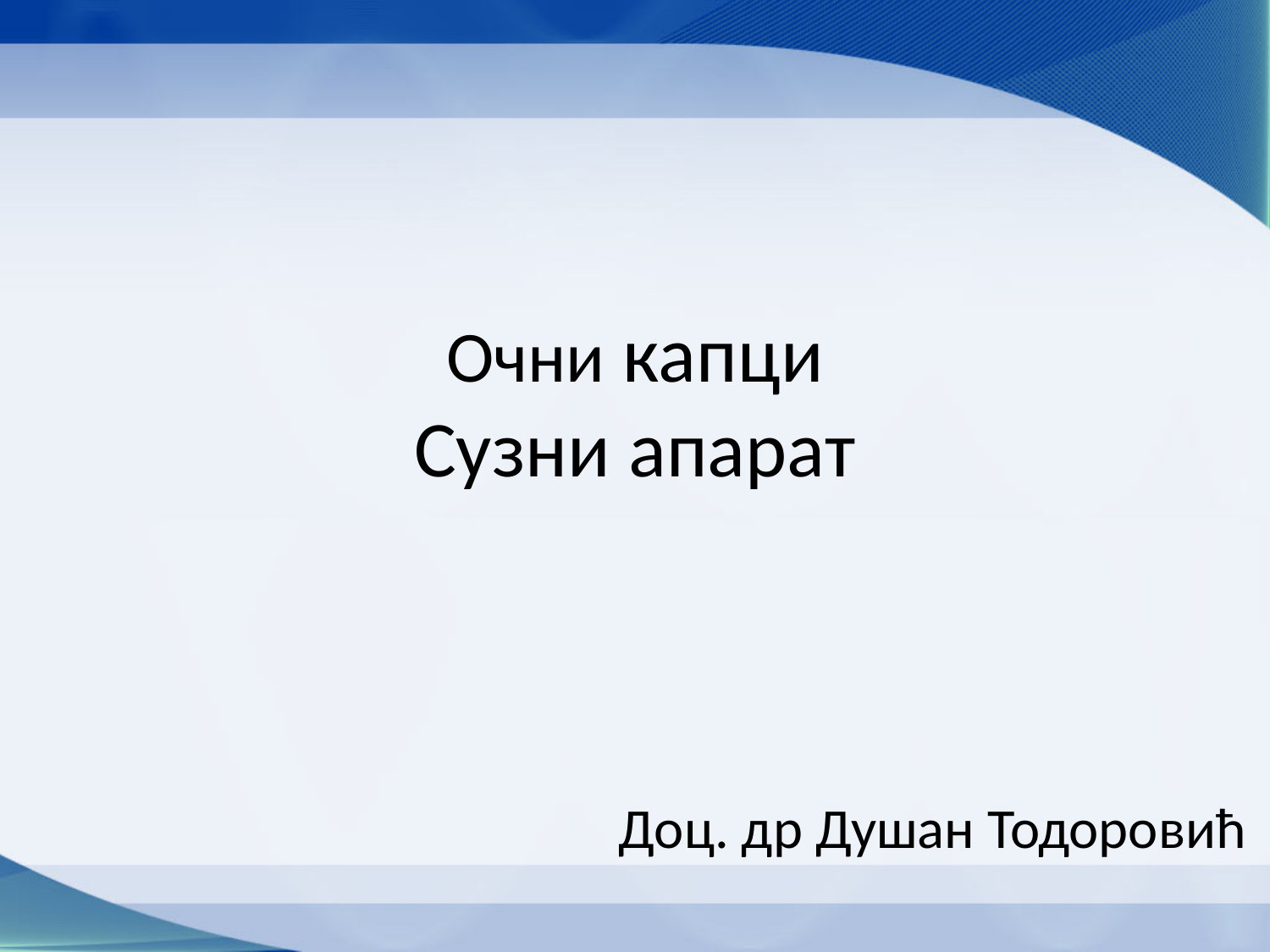

# Очни капци Сузни апарат
Доц. др Душан Тодоровић